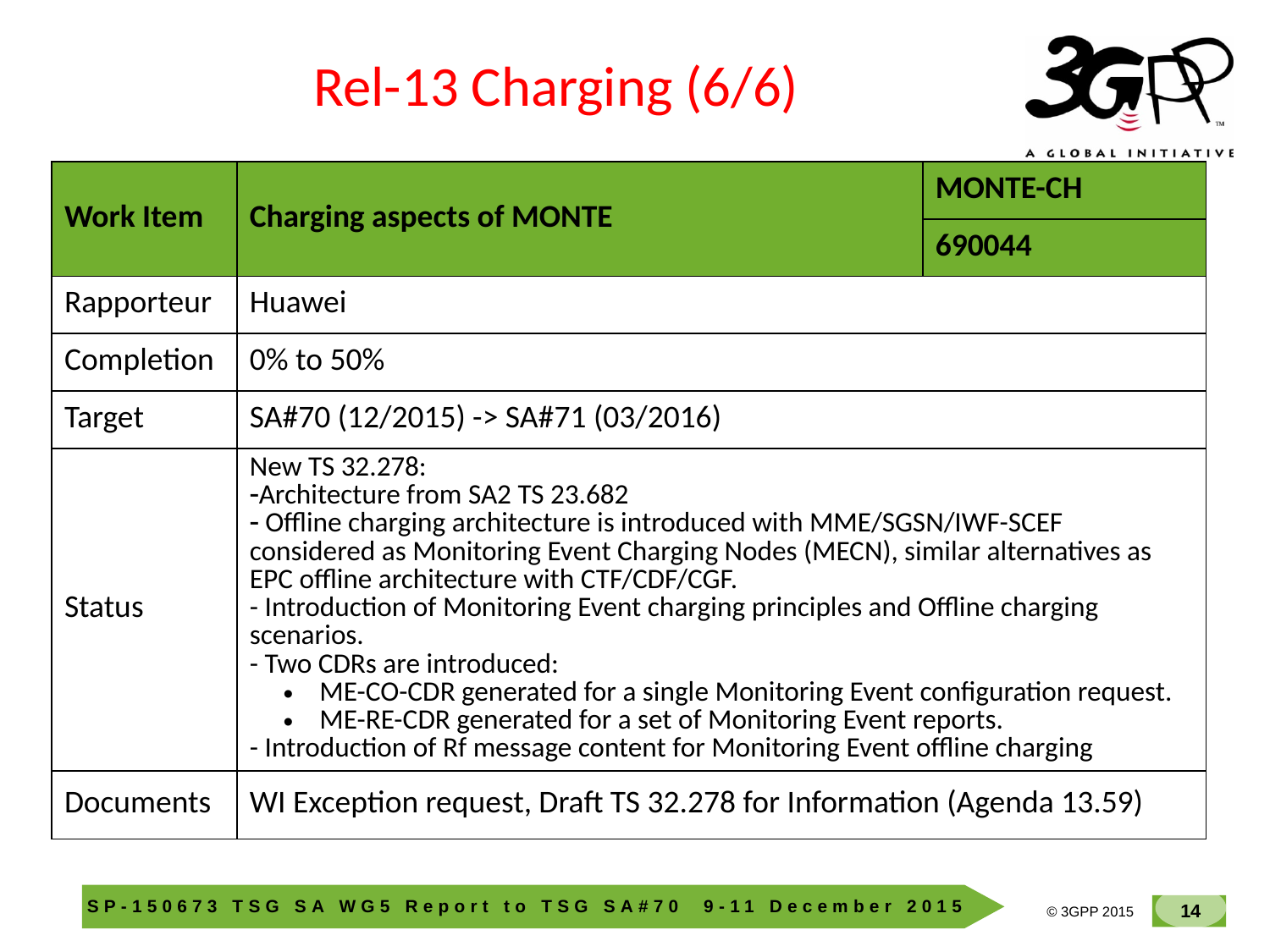

Rel-13 Charging (6/6)
| Work Item | Charging aspects of MONTE | MONTE-CH |
| --- | --- | --- |
|  |  | 690044 |
| Rapporteur | Huawei |  |
| Completion | 0% to 50% |  |
| Target | SA#70 (12/2015) -> SA#71 (03/2016) |  |
| Status | New TS 32.278: Architecture from SA2 TS 23.682 Offline charging architecture is introduced with MME/SGSN/IWF-SCEF considered as Monitoring Event Charging Nodes (MECN), similar alternatives as EPC offline architecture with CTF/CDF/CGF. - Introduction of Monitoring Event charging principles and Offline charging scenarios. - Two CDRs are introduced: ME-CO-CDR generated for a single Monitoring Event configuration request. ME-RE-CDR generated for a set of Monitoring Event reports. - Introduction of Rf message content for Monitoring Event offline charging |  |
| Documents | WI Exception request, Draft TS 32.278 for Information (Agenda 13.59) |  |